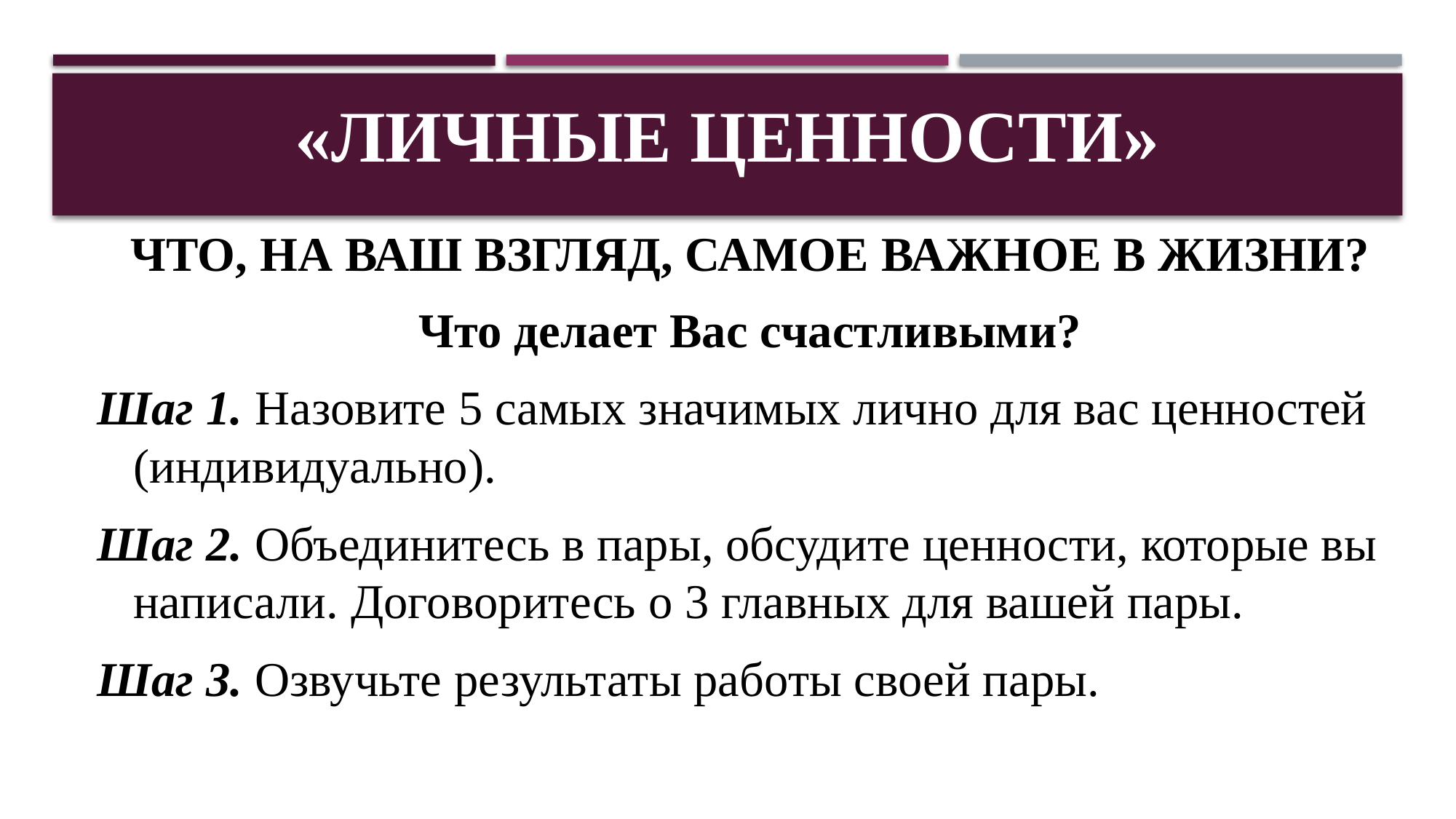

# «Личные ценности»
ЧТО, НА ВАШ ВЗГЛЯД, САМОЕ ВАЖНОЕ В ЖИЗНИ?
Что делает Вас счастливыми?
Шаг 1. Назовите 5 самых значимых лично для вас ценностей (индивидуально).
Шаг 2. Объединитесь в пары, обсудите ценности, которые вы написали. Договоритесь о 3 главных для вашей пары.
Шаг 3. Озвучьте результаты работы своей пары.